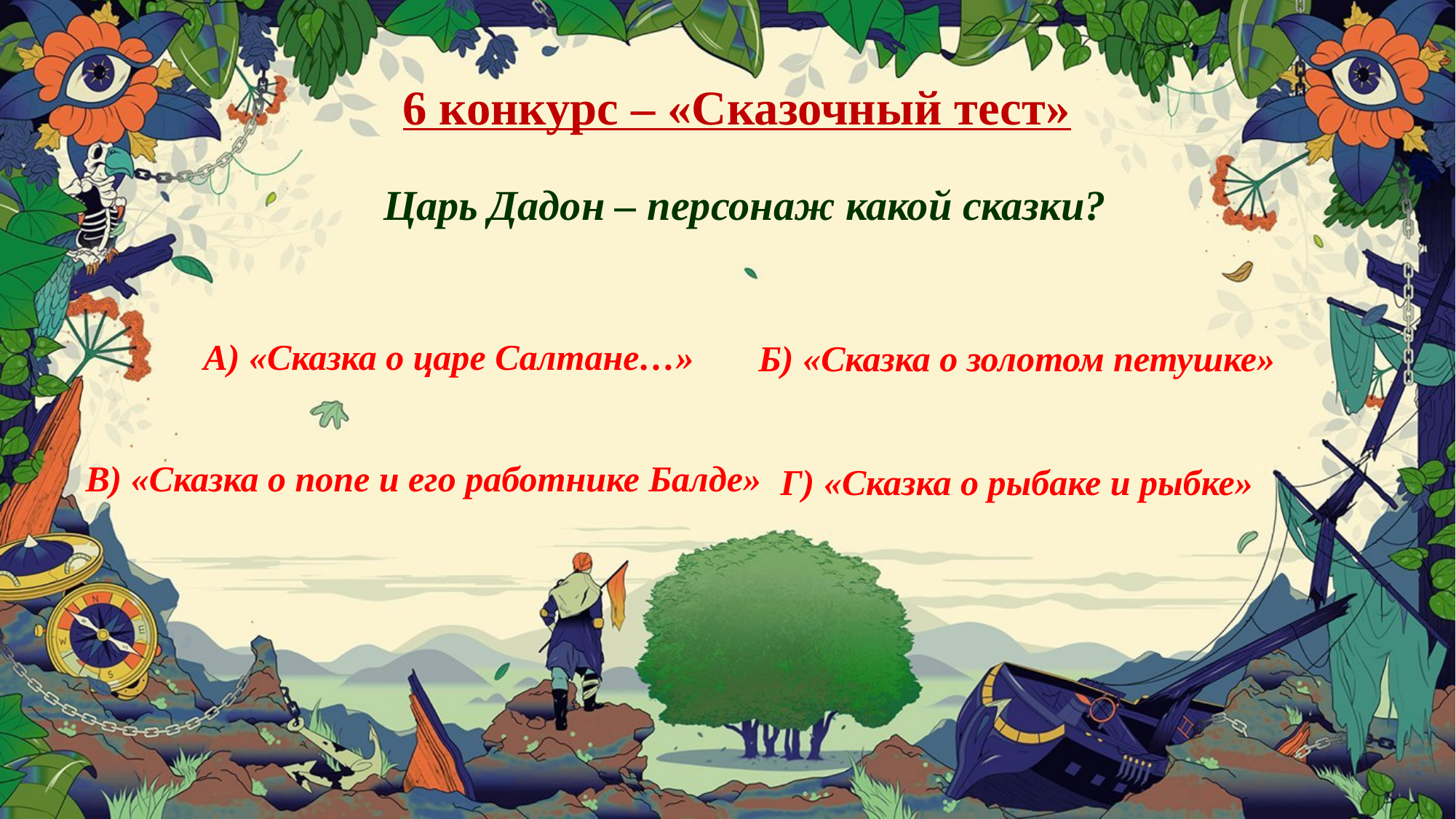

6 конкурс – «Сказочный тест»
Царь Дадон – персонаж какой сказки?
А) «Сказка о царе Салтане…»
Б) «Сказка о золотом петушке»
В) «Сказка о попе и его работнике Балде»
Г) «Сказка о рыбаке и рыбке»